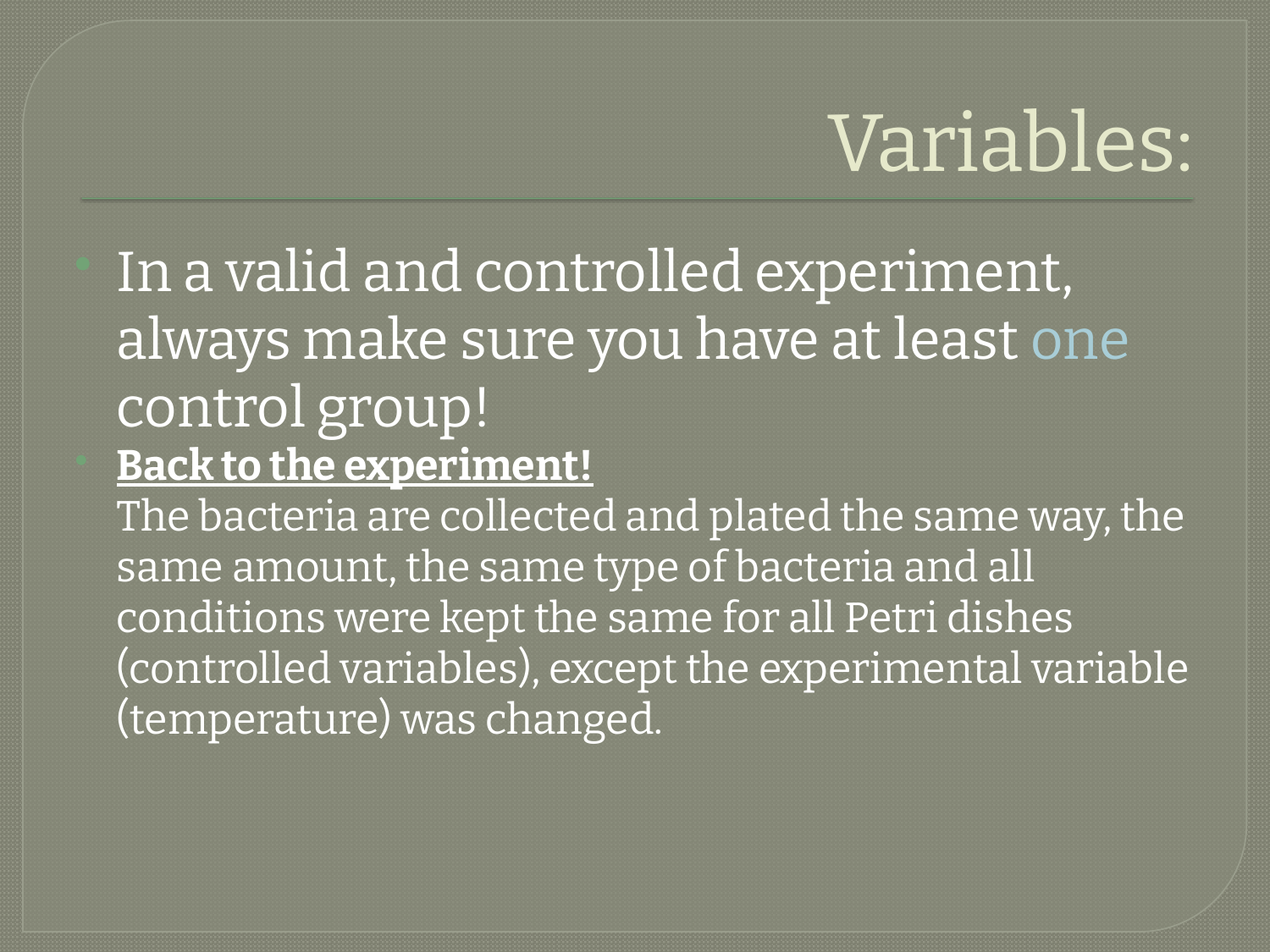

# Variables:
In a valid and controlled experiment, always make sure you have at least one control group!
Back to the experiment!
The bacteria are collected and plated the same way, the same amount, the same type of bacteria and all conditions were kept the same for all Petri dishes (controlled variables), except the experimental variable (temperature) was changed.